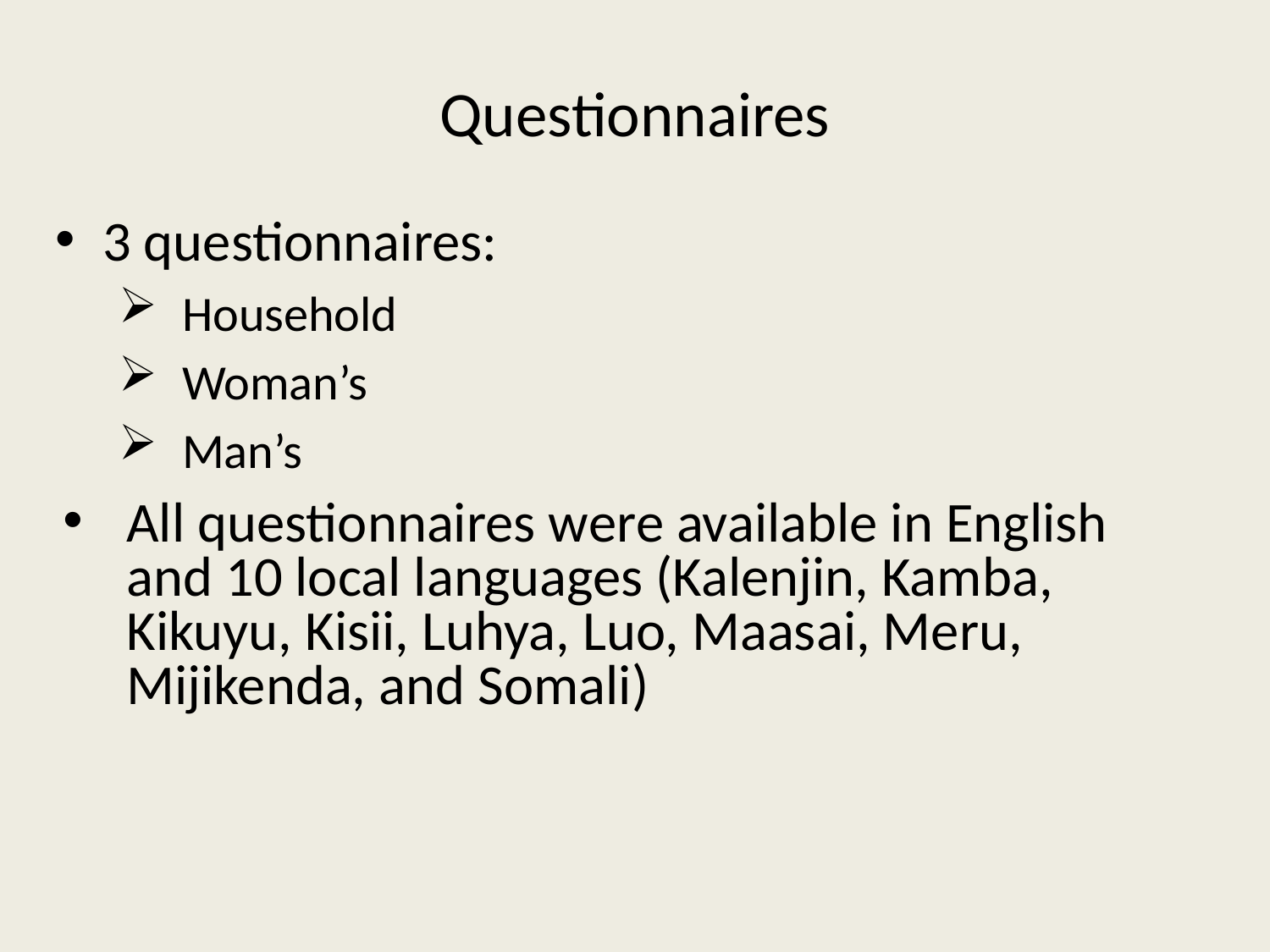

# Questionnaires
3 questionnaires:
Household
Woman’s
Man’s
All questionnaires were available in English and 10 local languages (Kalenjin, Kamba, Kikuyu, Kisii, Luhya, Luo, Maasai, Meru, Mijikenda, and Somali)